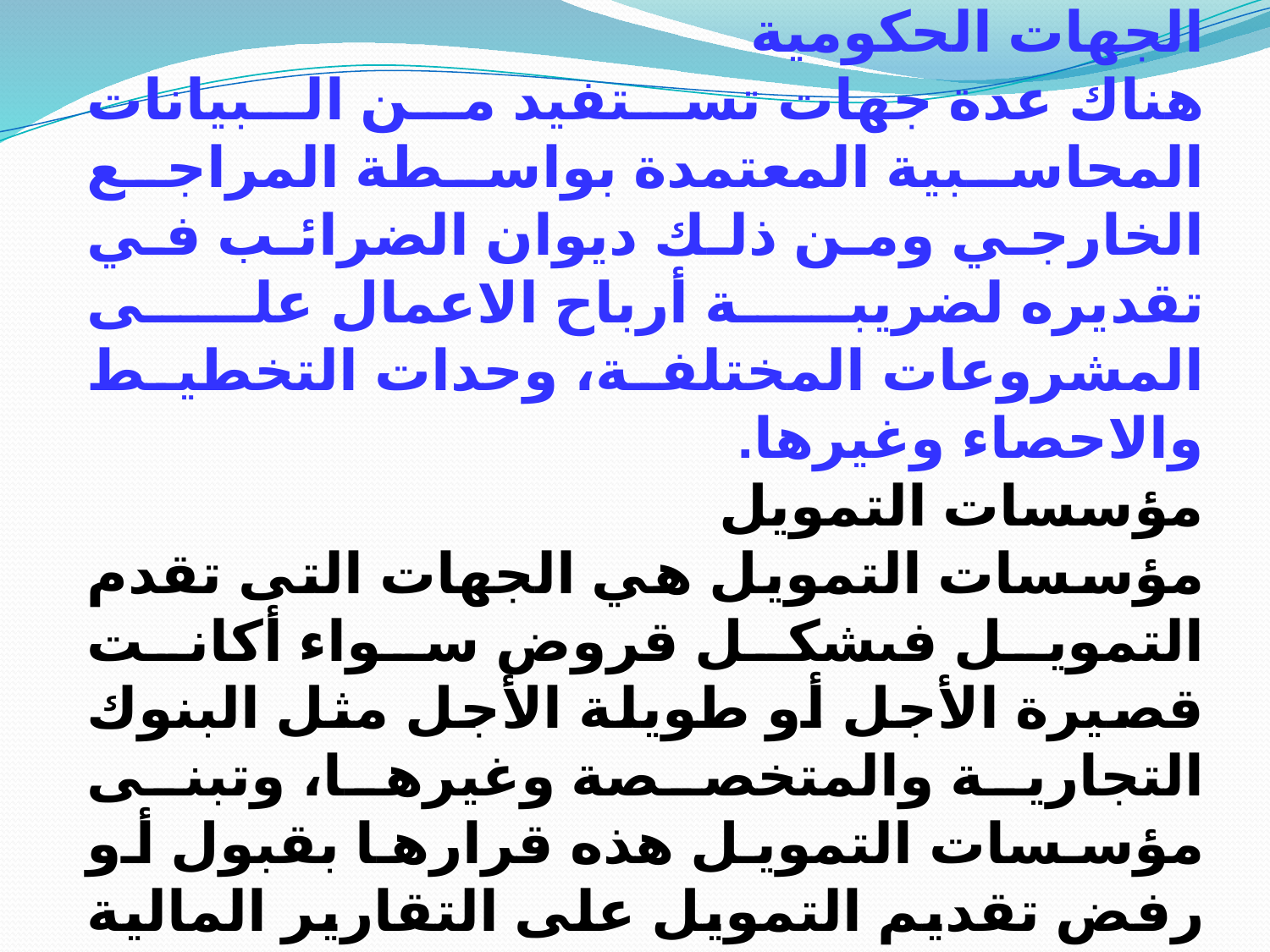

الجهات الحكومية
هناك عدة جهات تستفيد من البيانات المحاسبية المعتمدة بواسطة المراجع الخارجي ومن ذلك ديوان الضرائب في تقديره لضريبة أرباح الاعمال على المشروعات المختلفة، وحدات التخطيط والاحصاء وغيرها.
مؤسسات التمويل
مؤسسات التمويل هي الجهات التى تقدم التمويل فىشكل قروض سواء أكانت قصيرة الأجل أو طويلة الأجل مثل البنوك التجارية والمتخصصة وغيرها، وتبنى مؤسسات التمويل هذه قرارها بقبول أو رفض تقديم التمويل على التقارير المالية المعتمدة من المراجع الخارجي.